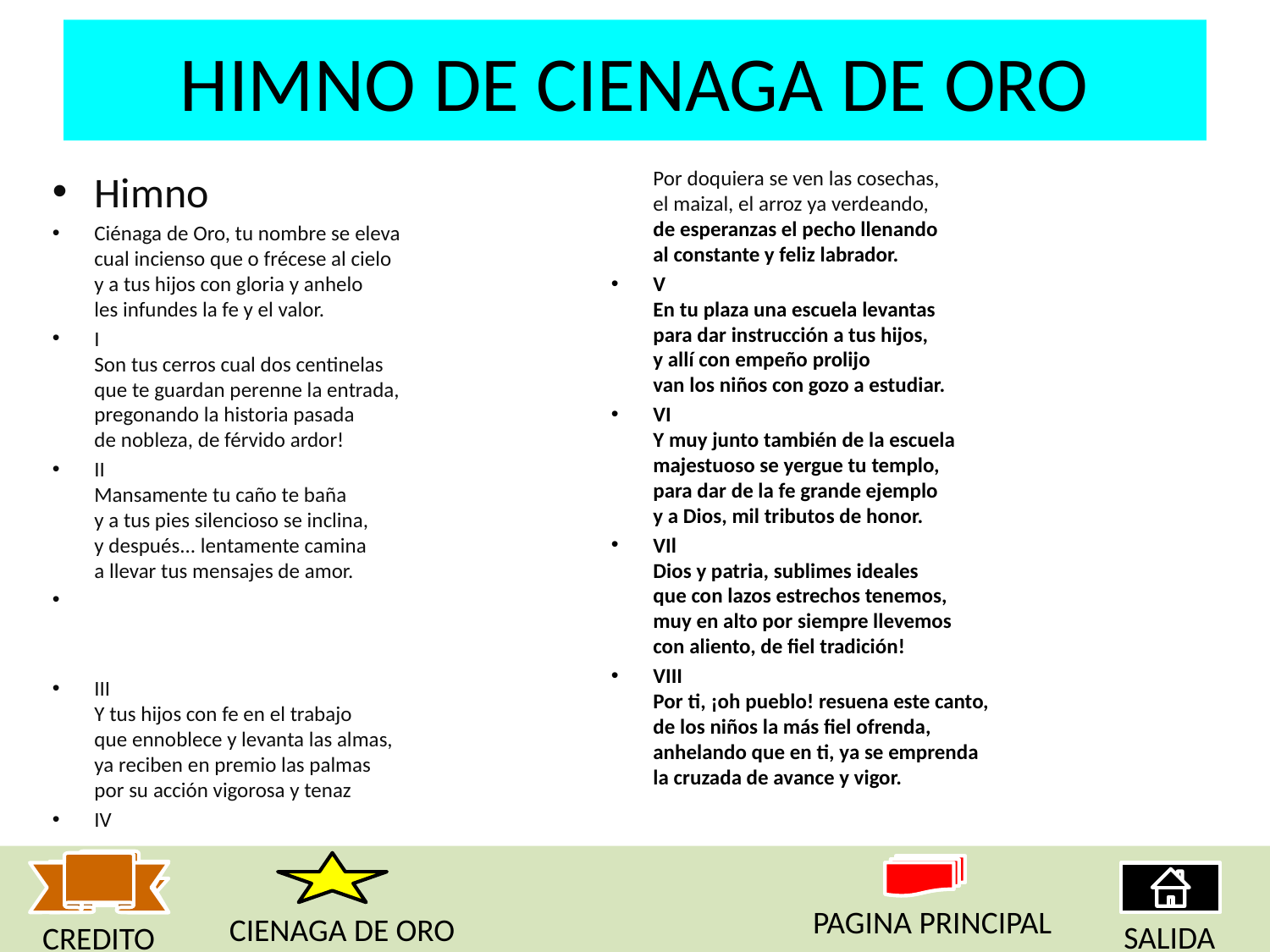

# HIMNO DE CIENAGA DE ORO
Himno
Ciénaga de Oro, tu nombre se eleva
cual incienso que o frécese al cielo
y a tus hijos con gloria y anhelo
les infundes la fe y el valor.
I
Son tus cerros cual dos centinelas
que te guardan perenne la entrada,
pregonando la historia pasada
de nobleza, de férvido ardor!
II
Mansamente tu caño te baña
y a tus pies silencioso se inclina,
y después... lentamente camina
a llevar tus mensajes de amor.

III
Y tus hijos con fe en el trabajo
que ennoblece y levanta las almas,
ya reciben en premio las palmas
por su acción vigorosa y tenaz
IV
Por doquiera se ven las cosechas,
el maizal, el arroz ya verdeando,
de esperanzas el pecho llenando
al constante y feliz labrador.
V
En tu plaza una escuela levantas
para dar instrucción a tus hijos,
y allí con empeño prolijo
van los niños con gozo a estudiar.
VI
Y muy junto también de la escuela
majestuoso se yergue tu templo,
para dar de la fe grande ejemplo
y a Dios, mil tributos de honor.
VIl
Dios y patria, sublimes ideales
que con lazos estrechos tenemos,
muy en alto por siempre llevemos
con aliento, de fiel tradición!
VIII
Por ti, ¡oh pueblo! resuena este canto,
de los niños la más fiel ofrenda,
anhelando que en ti, ya se emprenda
la cruzada de avance y vigor.

PAGINA PRINCIPAL
CIENAGA DE ORO
SALIDA
CREDITO